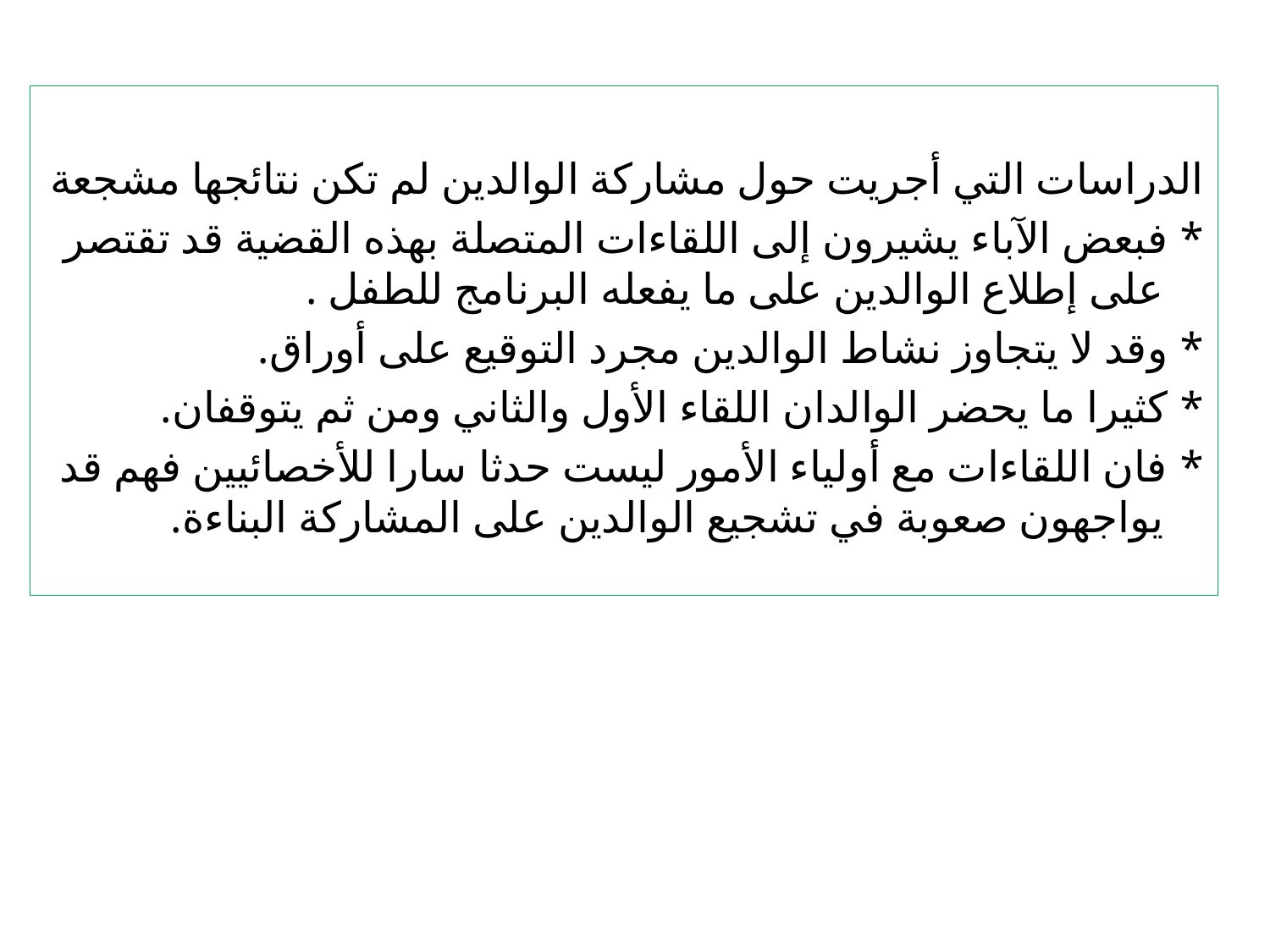

الدراسات التي أجريت حول مشاركة الوالدين لم تكن نتائجها مشجعة
* فبعض الآباء يشيرون إلى اللقاءات المتصلة بهذه القضية قد تقتصر على إطلاع الوالدين على ما يفعله البرنامج للطفل .
* وقد لا يتجاوز نشاط الوالدين مجرد التوقيع على أوراق.
* كثيرا ما يحضر الوالدان اللقاء الأول والثاني ومن ثم يتوقفان.
* فان اللقاءات مع أولياء الأمور ليست حدثا سارا للأخصائيين فهم قد يواجهون صعوبة في تشجيع الوالدين على المشاركة البناءة.